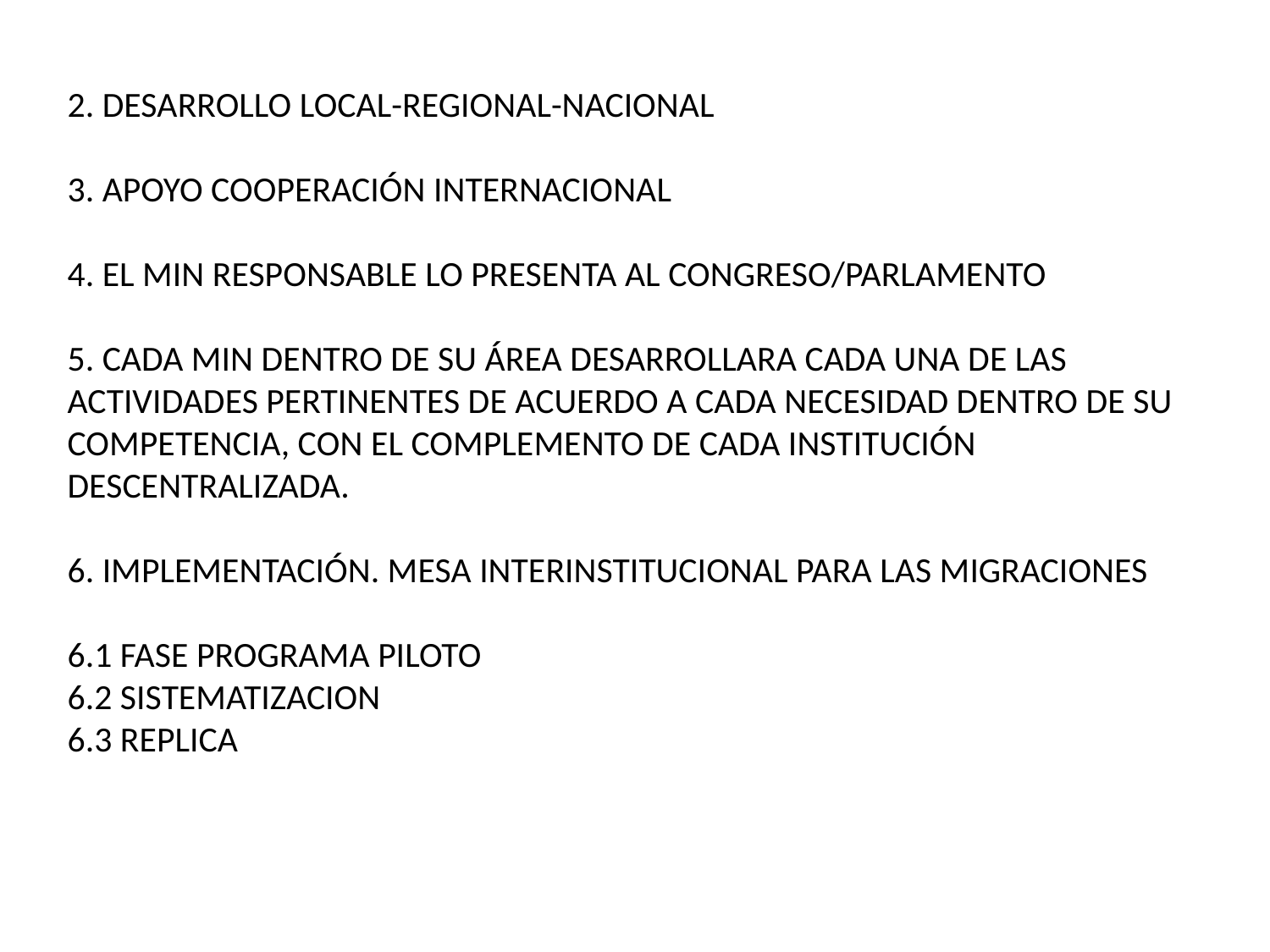

2. DESARROLLO LOCAL-REGIONAL-NACIONAL

3. APOYO COOPERACIÓN INTERNACIONAL

4. EL MIN RESPONSABLE LO PRESENTA AL CONGRESO/PARLAMENTO

5. CADA MIN DENTRO DE SU ÁREA DESARROLLARA CADA UNA DE LAS ACTIVIDADES PERTINENTES DE ACUERDO A CADA NECESIDAD DENTRO DE SU COMPETENCIA, CON EL COMPLEMENTO DE CADA INSTITUCIÓN DESCENTRALIZADA.

6. IMPLEMENTACIÓN. MESA INTERINSTITUCIONAL PARA LAS MIGRACIONES

6.1 FASE PROGRAMA PILOTO
6.2 SISTEMATIZACION
6.3 REPLICA